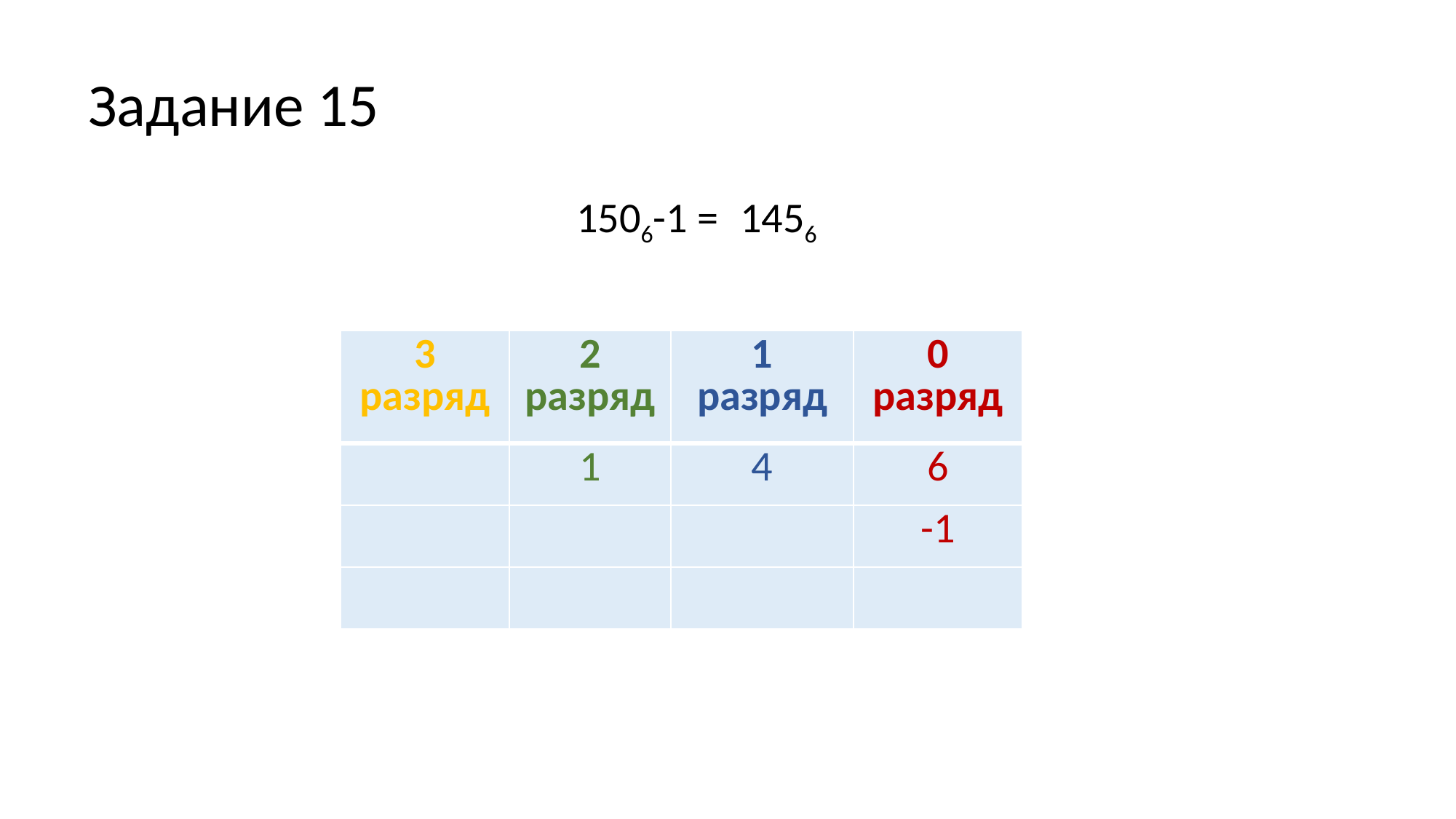

# Задание 15
1506-1 =
1456
| 3 разряд | 2 разряд | 1 разряд | 0 разряд |
| --- | --- | --- | --- |
|  | 1 | 5 | 0 |
|  |  |  | -1 |
|  |  |  |  |
| 3 разряд | 2 разряд | 1 разряд | 0 разряд |
| --- | --- | --- | --- |
|  | 1 | 4 | 6 |
|  |  |  | -1 |
|  | 1 | 4 | 5 |
| 3 разряд | 2 разряд | 1 разряд | 0 разряд |
| --- | --- | --- | --- |
|  | 1 | 4 | 6 |
|  |  |  | -1 |
|  |  |  |  |